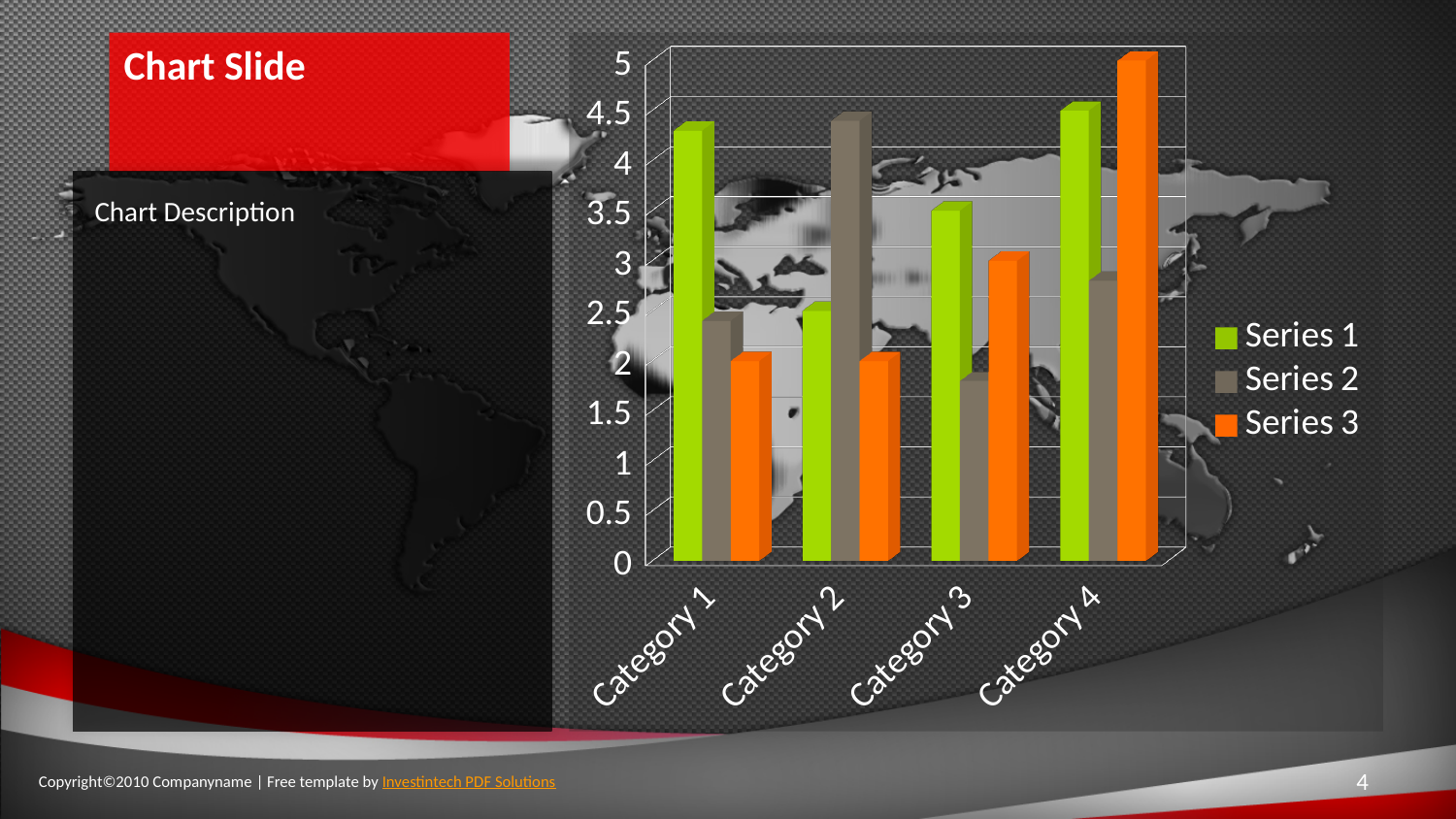

# Chart Slide

[unsupported chart]

Chart Description
Copyright©2010 Companyname | Free template by Investintech PDF Solutions
4